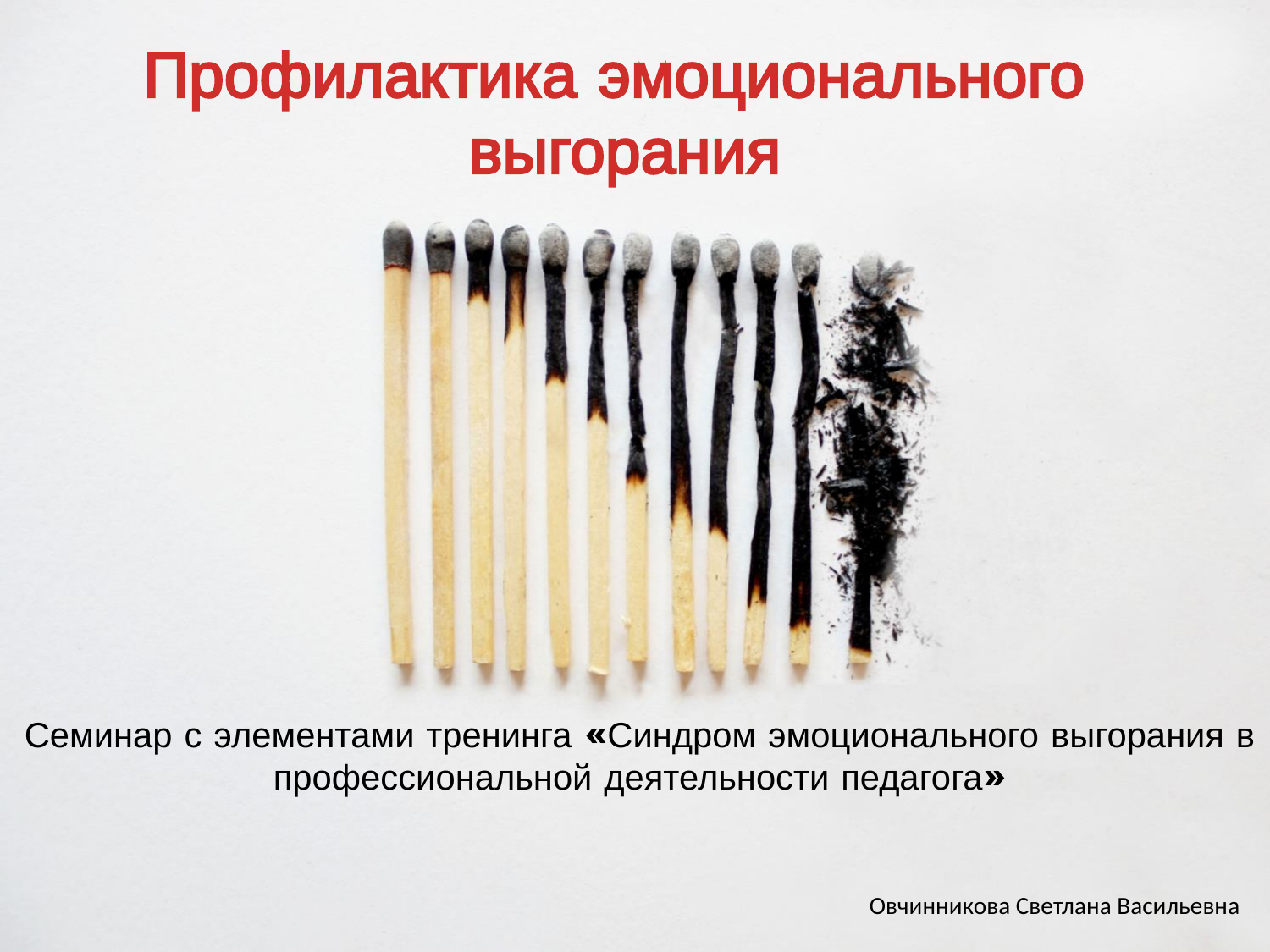

# Профилактика эмоционального выгорания
Семинар с элементами тренинга «Синдром эмоционального выгорания в профессиональной деятельности педагога»
Овчинникова Светлана Васильевна